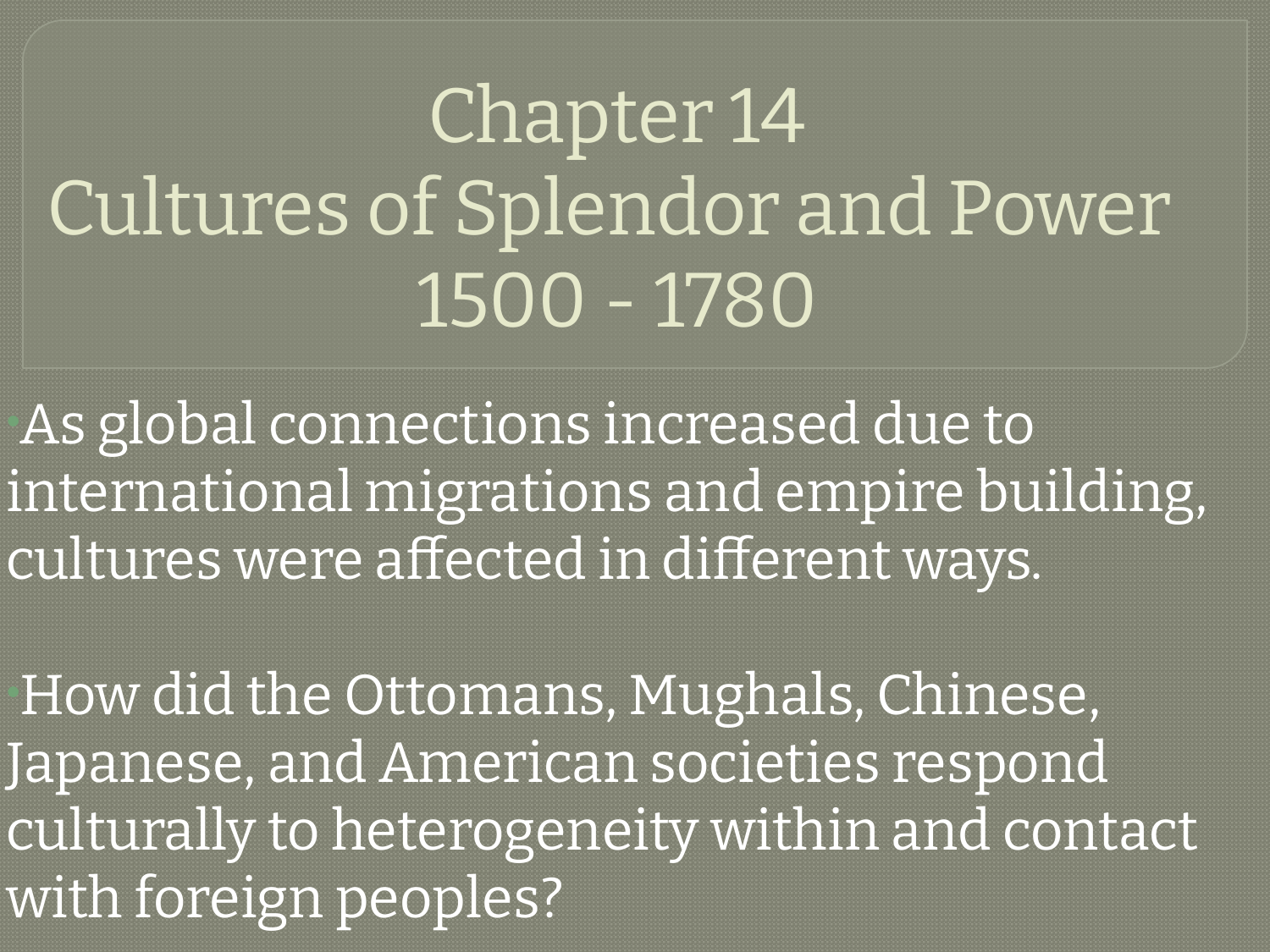

# Chapter 14 Cultures of Splendor and Power 1500 - 1780
As global connections increased due to international migrations and empire building, cultures were affected in different ways.

How did the Ottomans, Mughals, Chinese, Japanese, and American societies respond culturally to heterogeneity within and contact with foreign peoples?